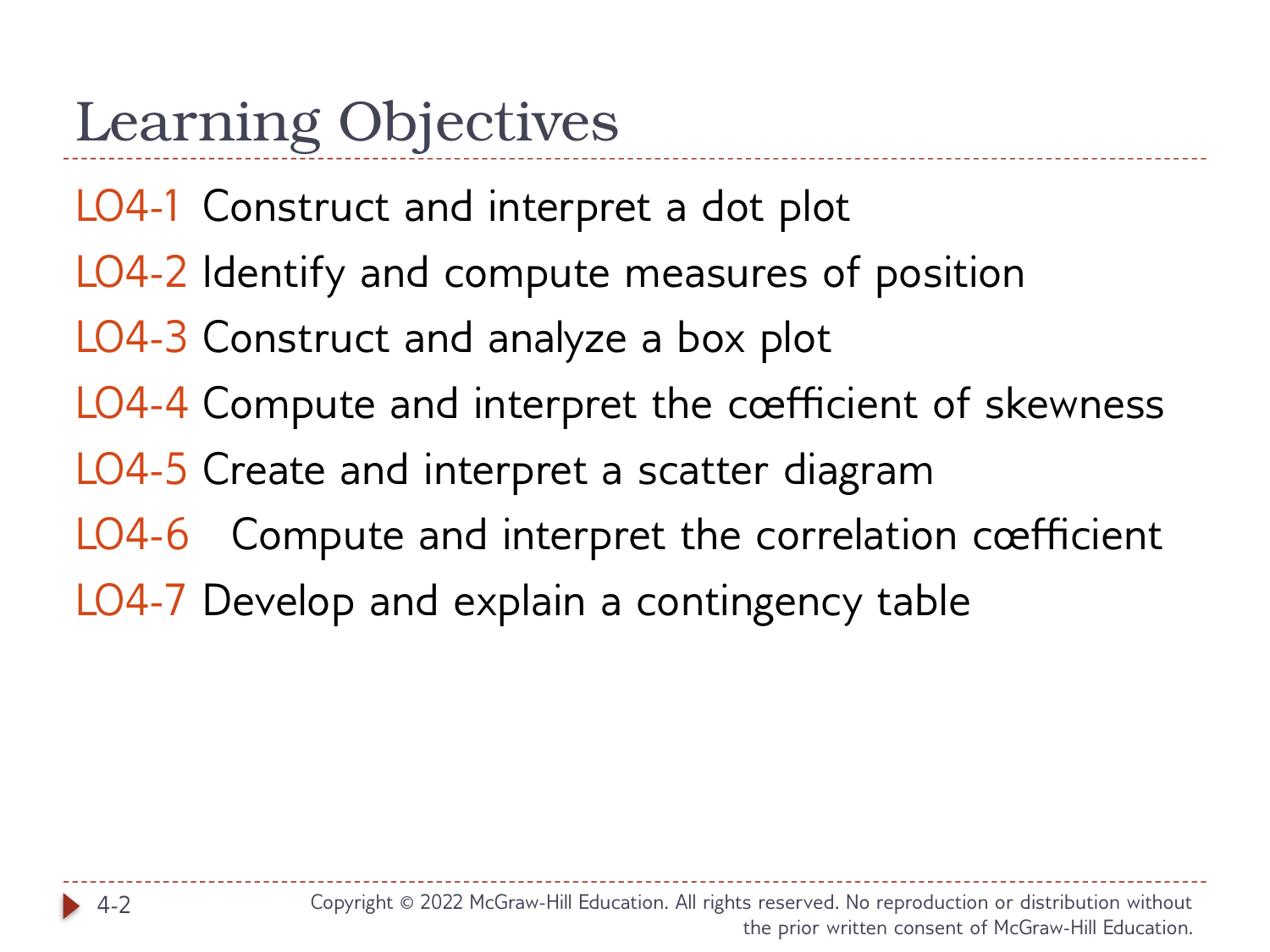

# Learning Objectives
LO4-1	Construct and interpret a dot plot
LO4-2	Identify and compute measures of position
LO4-3	Construct and analyze a box plot
LO4-4	Compute and interpret the coefficient of skewness
LO4-5	Create and interpret a scatter diagram
LO4-6   Compute and interpret the correlation coefficient
LO4-7	Develop and explain a contingency table
4-2
Copyright © 2022 McGraw-Hill Education. All rights reserved. No reproduction or distribution without the prior written consent of McGraw-Hill Education.